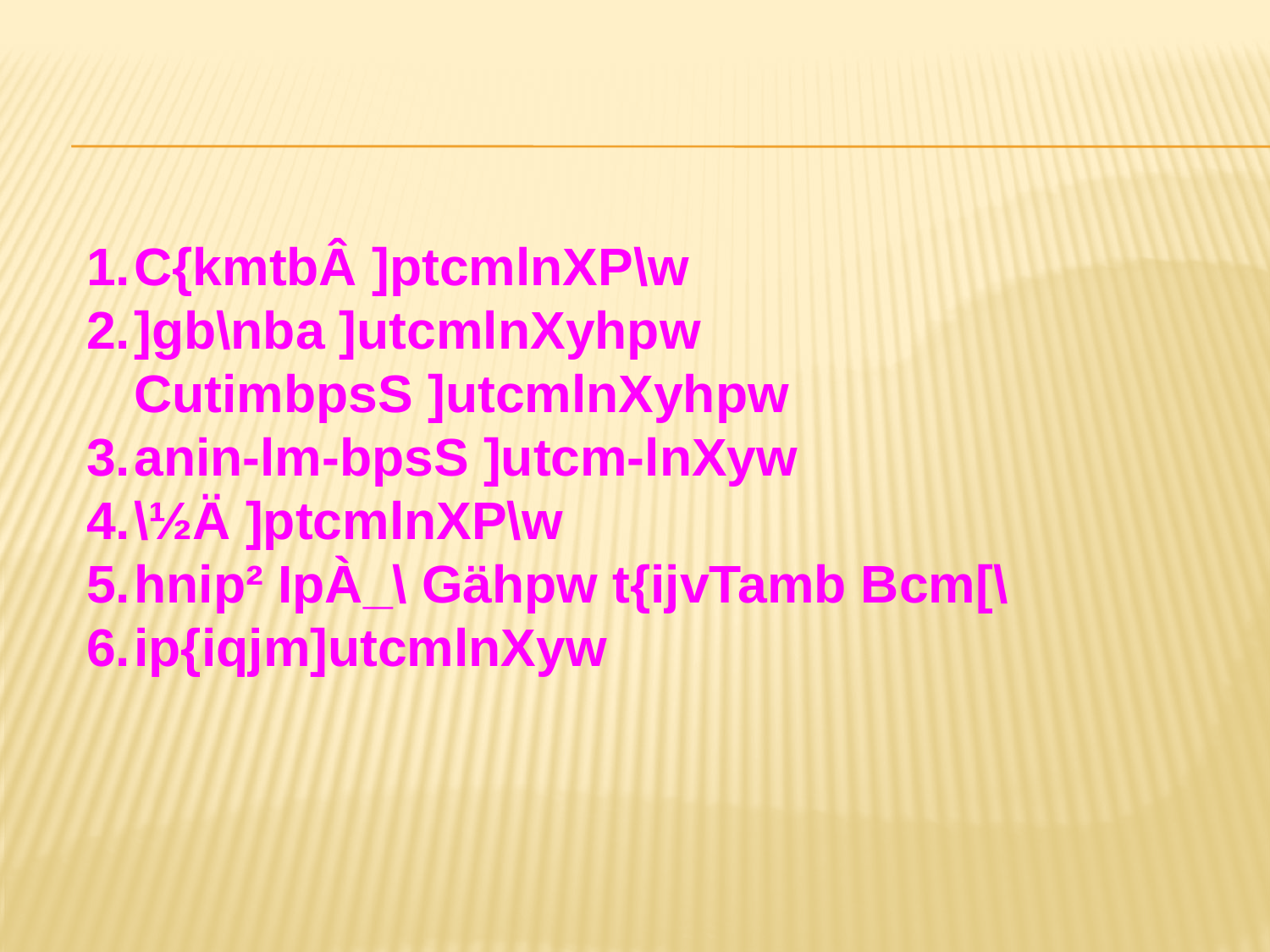

C{kmtbÂ ]ptcmlnXP\w
]gb\nba ]utcmlnXyhpw CutimbpsS ]utcmlnXyhpw
anin-lm-bpsS ]utcm-lnXyw
\½Ä ]ptcmlnXP\w
hnip² IpÀ_\ Gähpw t{ijvTamb Bcm[\
ip{iqjm]utcmlnXyw